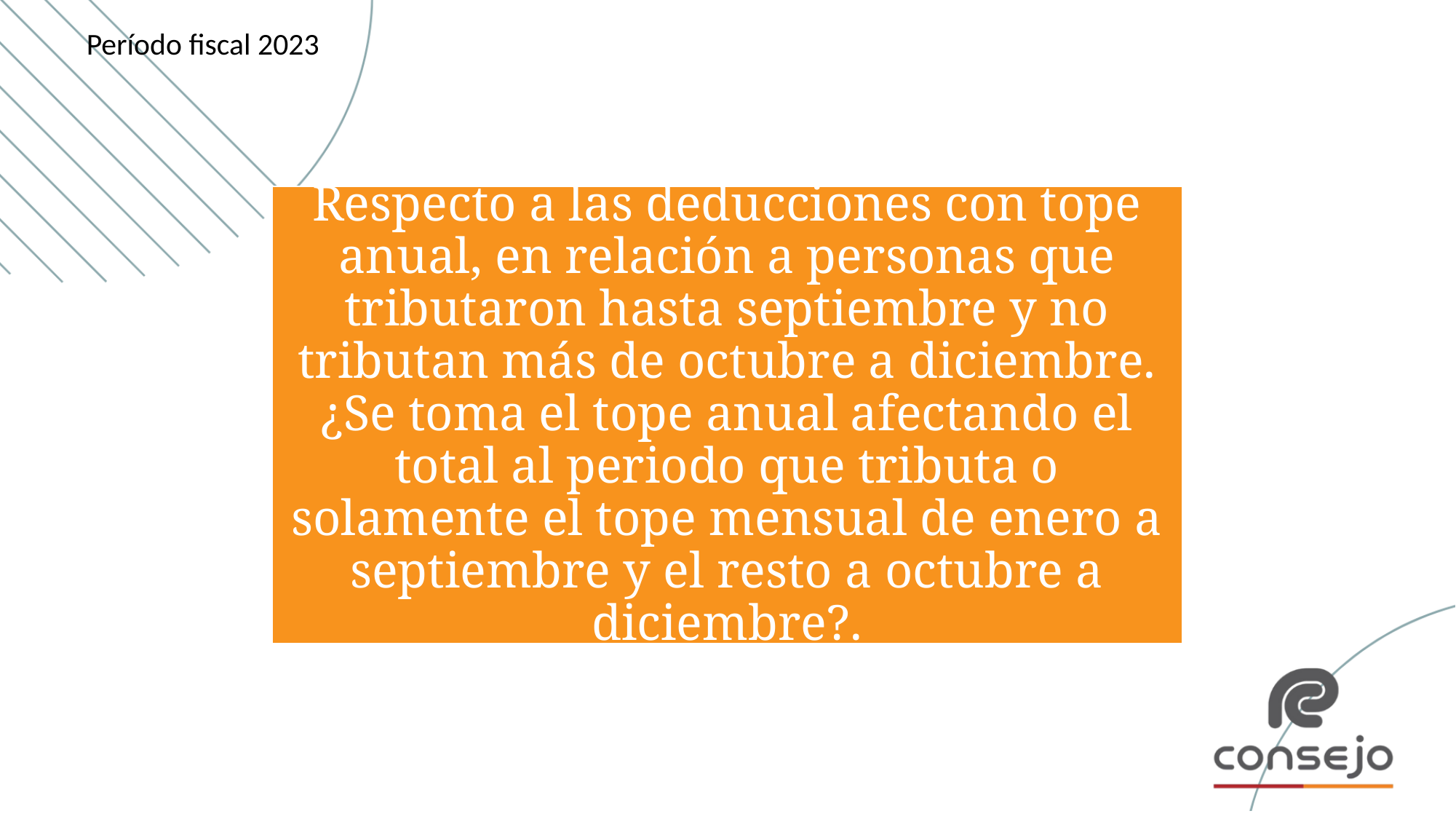

Período fiscal 2023
Respecto a las deducciones con tope anual, en relación a personas que tributaron hasta septiembre y no tributan más de octubre a diciembre. ¿Se toma el tope anual afectando el total al periodo que tributa o solamente el tope mensual de enero a septiembre y el resto a octubre a diciembre?.